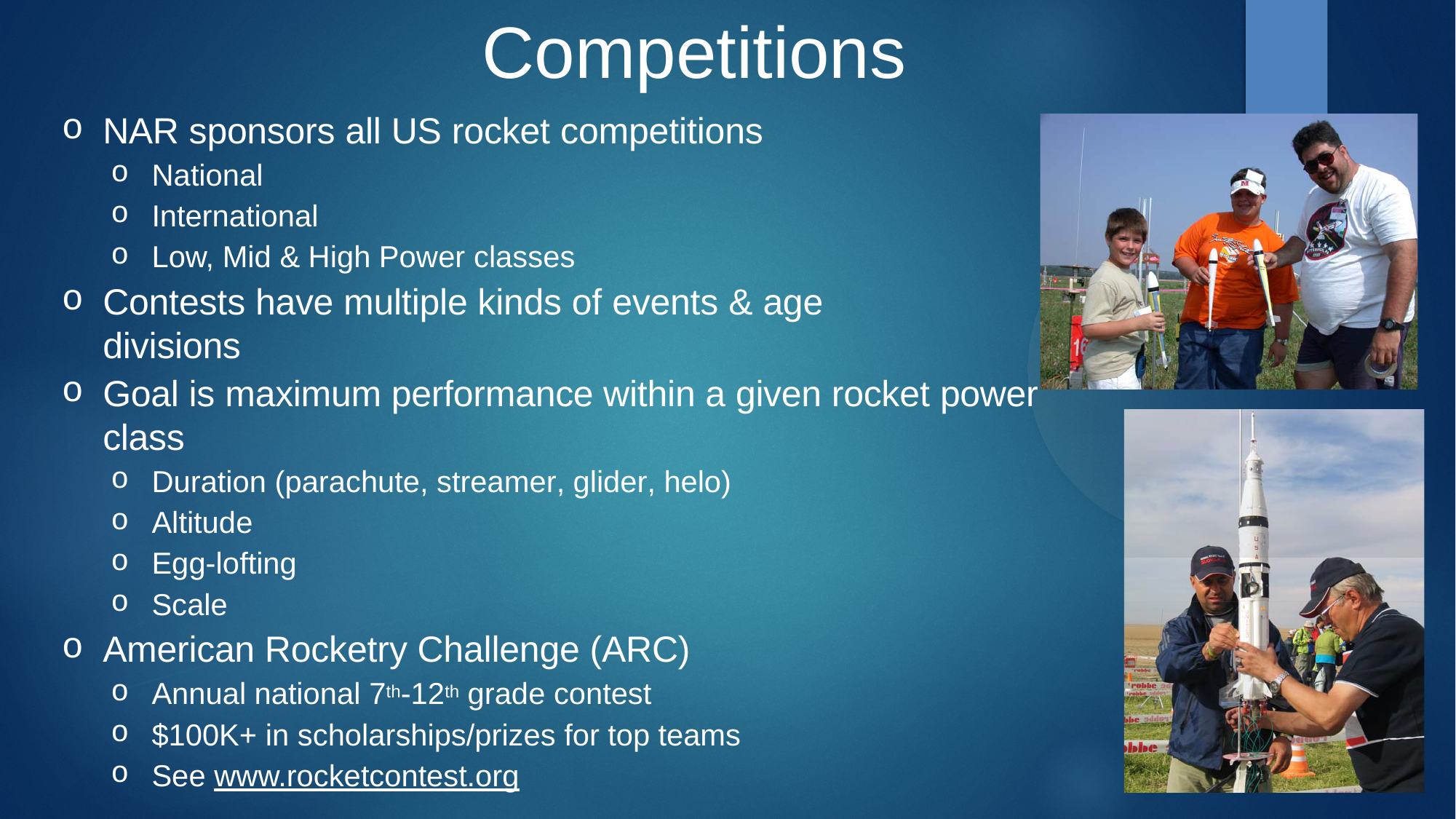

# Competitions
NAR sponsors all US rocket competitions
National
International
Low, Mid & High Power classes
Contests have multiple kinds of events & age divisions
Goal is maximum performance within a given rocket power class
Duration (parachute, streamer, glider, helo)
Altitude
Egg-lofting
Scale
American Rocketry Challenge (ARC)
Annual national 7th-12th grade contest
$100K+ in scholarships/prizes for top teams
See www.rocketcontest.org